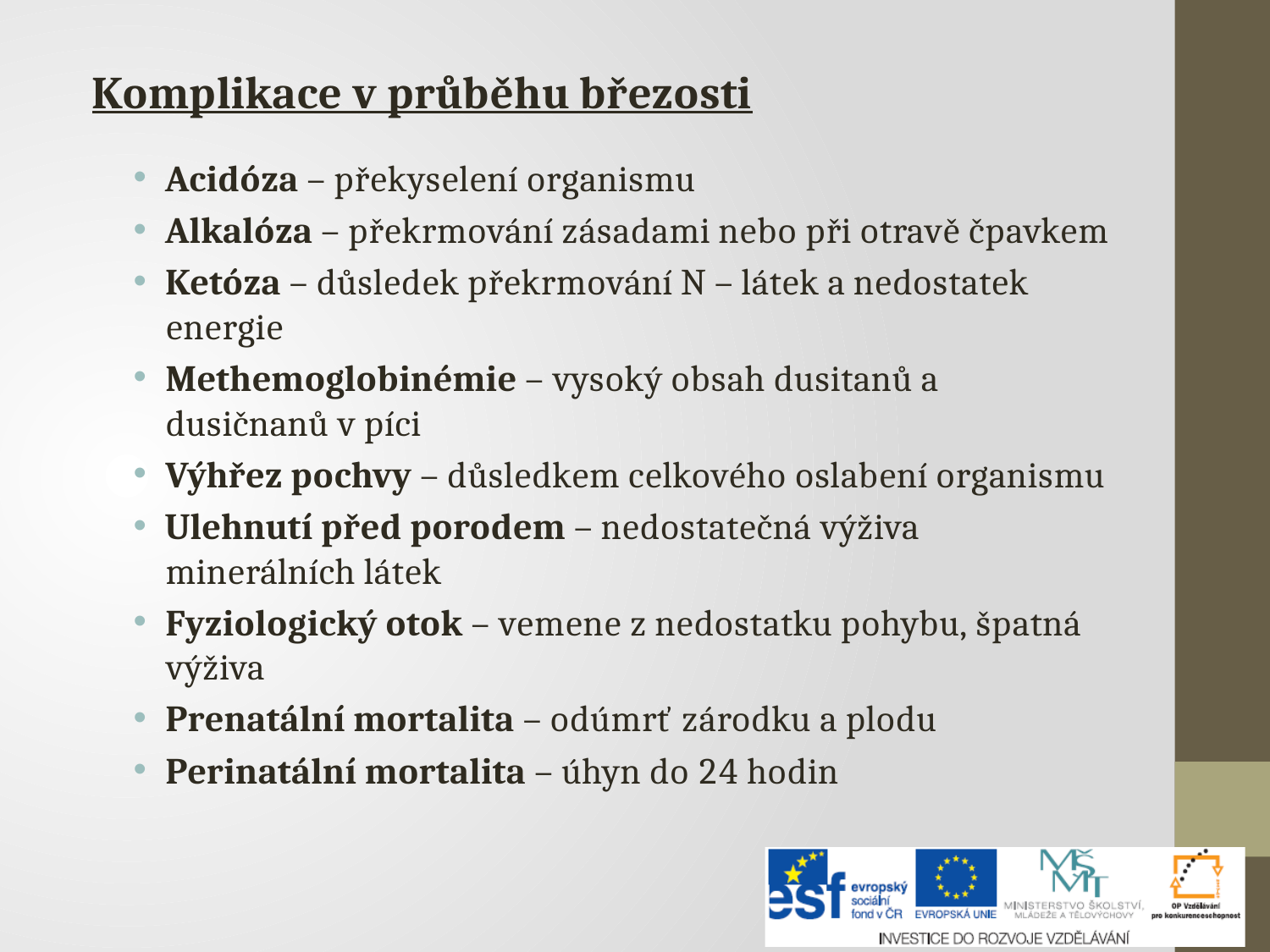

Komplikace v průběhu březosti

Acidóza – překyselení organismu
Alkalóza – překrmování zásadami nebo při otravě čpavkem
Ketóza – důsledek překrmování N – látek a nedostatek energie
Methemoglobinémie – vysoký obsah dusitanů a dusičnanů v píci
Výhřez pochvy – důsledkem celkového oslabení organismu
Ulehnutí před porodem – nedostatečná výživa minerálních látek
Fyziologický otok – vemene z nedostatku pohybu, špatná výživa
Prenatální mortalita – odúmrť zárodku a plodu
Perinatální mortalita – úhyn do 24 hodin